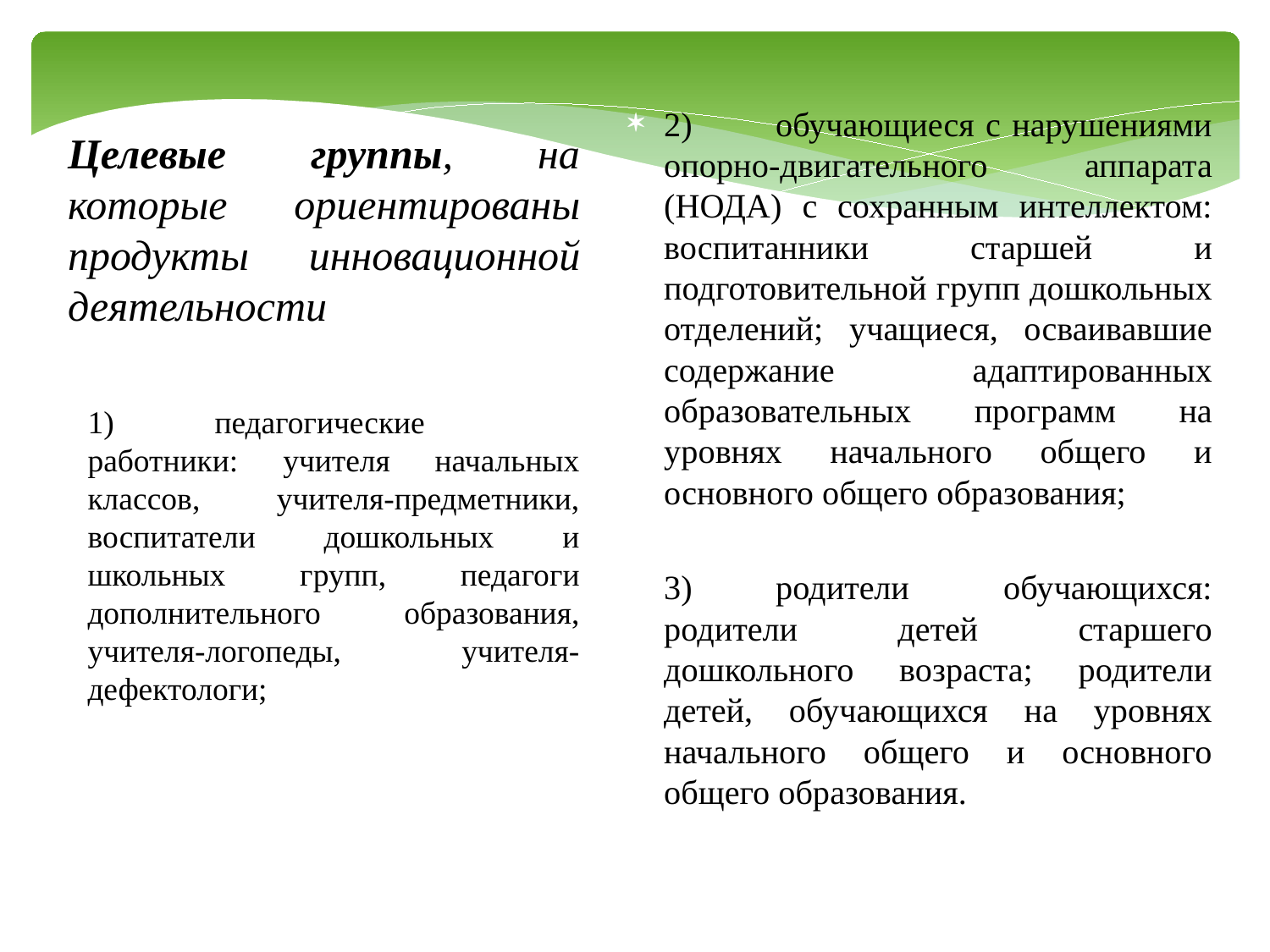

2)	обучающиеся с нарушениями опорно-двигательного аппарата (НОДА) с сохранным интеллектом: воспитанники старшей и подготовительной групп дошкольных отделений; учащиеся, осваивавшие содержание адаптированных образовательных программ на уровнях начального общего и основного общего образования;

3)	родители обучающихся: родители детей старшего дошкольного возраста; родители детей, обучающихся на уровнях начального общего и основного общего образования.

# Целевые группы, на которые ориентированы продукты инновационной деятельности
1)	педагогические работники: учителя начальных классов, учителя-предметники, воспитатели дошкольных и школьных групп, педагоги дополнительного образования, учителя-логопеды, учителя-дефектологи;